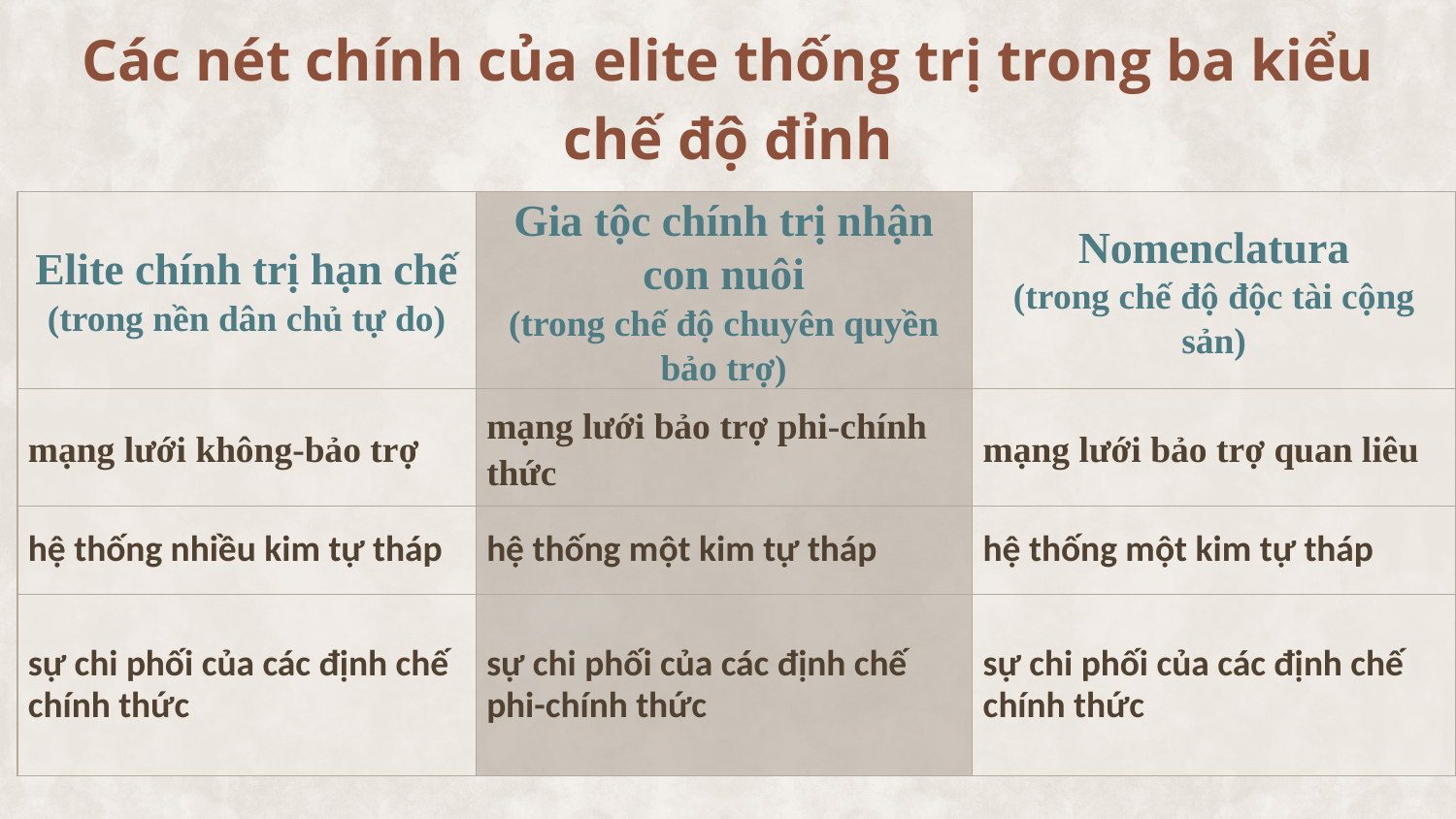

# Các nét chính của elite thống trị trong ba kiểu chế độ đỉnh
| Elite chính trị hạn chế (trong nền dân chủ tự do) | Gia tộc chính trị nhận con nuôi (trong chế độ chuyên quyền bảo trợ) | Nomenclatura (trong chế độ độc tài cộng sản) |
| --- | --- | --- |
| mạng lưới không-bảo trợ | mạng lưới bảo trợ phi-chính thức | mạng lưới bảo trợ quan liêu |
| hệ thống nhiều kim tự tháp | hệ thống một kim tự tháp | hệ thống một kim tự tháp |
| sự chi phối của các định chế chính thức | sự chi phối của các định chế phi-chính thức | sự chi phối của các định chế chính thức |